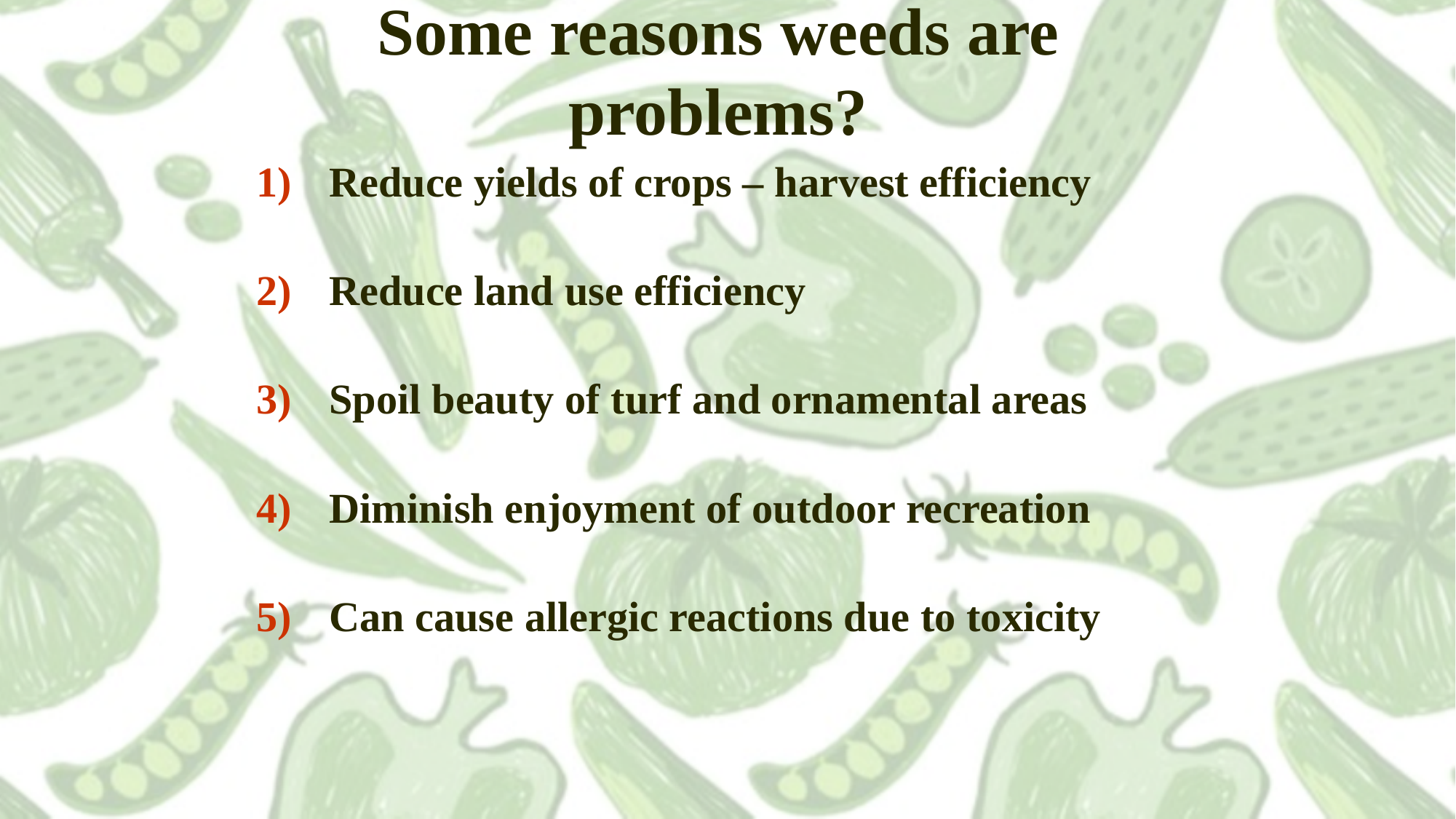

# Some reasons weeds are problems?
Reduce yields of crops – harvest efficiency

Reduce land use efficiency

Spoil beauty of turf and ornamental areas

Diminish enjoyment of outdoor recreation

Can cause allergic reactions due to toxicity